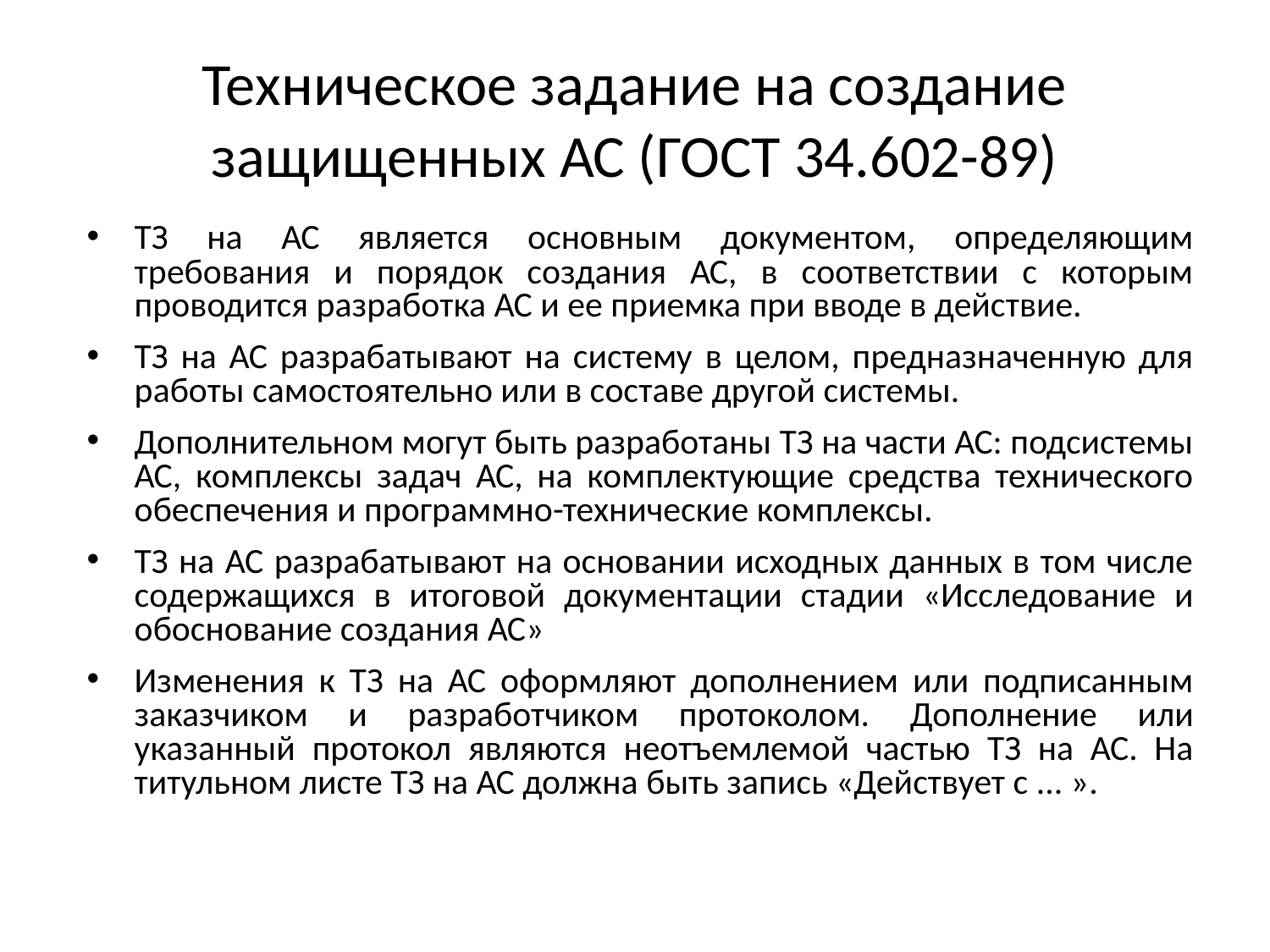

# Техническое задание на создание защищенных АС (ГОСТ 34.602-89)
ТЗ на АС является основным документом, определяющим требования и порядок создания АС, в соответствии с которым проводится разработка АС и ее приемка при вводе в действие.
ТЗ на АС разрабатывают на систему в целом, предназначенную для работы самостоятельно или в составе другой системы.
Дополнительном могут быть разработаны ТЗ на части АС: подсистемы АС, комплексы задач АС, на комплектующие средства технического обеспечения и программно-технические комплексы.
ТЗ на АС разрабатывают на основании исходных данных в том числе содержащихся в итоговой документации стадии «Исследование и обоснование создания АС»
Изменения к ТЗ на АС оформляют дополнением или подписанным заказчиком и разработчиком протоколом. Дополнение или указанный протокол являются неотъемлемой частью ТЗ на АС. На титульном листе ТЗ на АС должна быть запись «Действует с ... ».